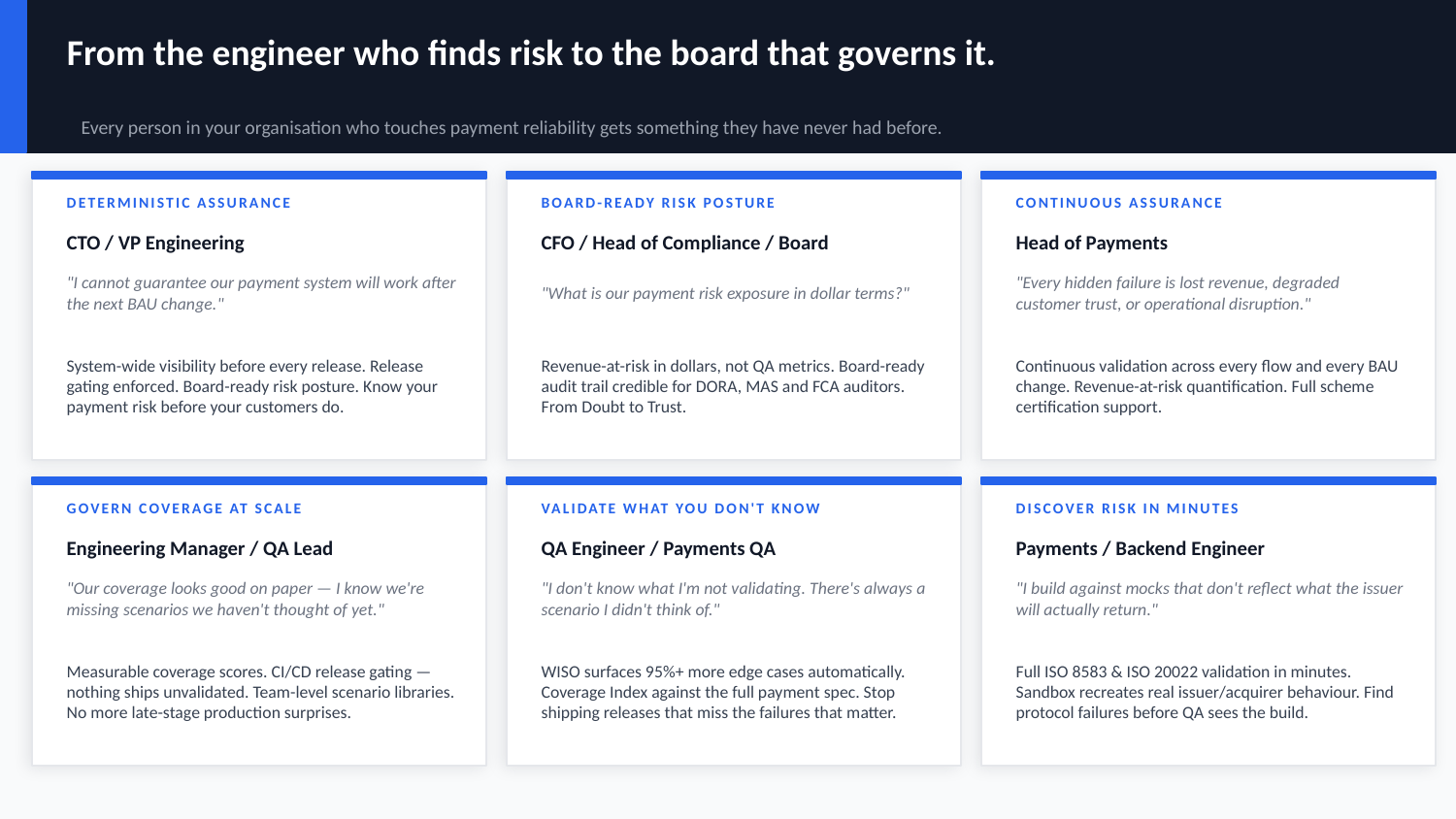

From the engineer who finds risk to the board that governs it.
Every person in your organisation who touches payment reliability gets something they have never had before.

DETERMINISTIC ASSURANCE
BOARD-READY RISK POSTURE
CONTINUOUS ASSURANCE
CTO / VP Engineering
CFO / Head of Compliance / Board
Head of Payments
"I cannot guarantee our payment system will work after the next BAU change."
"What is our payment risk exposure in dollar terms?"
"Every hidden failure is lost revenue, degraded customer trust, or operational disruption."
System-wide visibility before every release. Release gating enforced. Board-ready risk posture. Know your payment risk before your customers do.
Revenue-at-risk in dollars, not QA metrics. Board-ready audit trail credible for DORA, MAS and FCA auditors. From Doubt to Trust.
Continuous validation across every flow and every BAU change. Revenue-at-risk quantification. Full scheme certification support.

GOVERN COVERAGE AT SCALE
VALIDATE WHAT YOU DON'T KNOW
DISCOVER RISK IN MINUTES
Engineering Manager / QA Lead
QA Engineer / Payments QA
Payments / Backend Engineer
"Our coverage looks good on paper — I know we're missing scenarios we haven't thought of yet."
"I don't know what I'm not validating. There's always a scenario I didn't think of."
"I build against mocks that don't reflect what the issuer will actually return."
Measurable coverage scores. CI/CD release gating — nothing ships unvalidated. Team-level scenario libraries. No more late-stage production surprises.
WISO surfaces 95%+ more edge cases automatically. Coverage Index against the full payment spec. Stop shipping releases that miss the failures that matter.
Full ISO 8583 & ISO 20022 validation in minutes. Sandbox recreates real issuer/acquirer behaviour. Find protocol failures before QA sees the build.